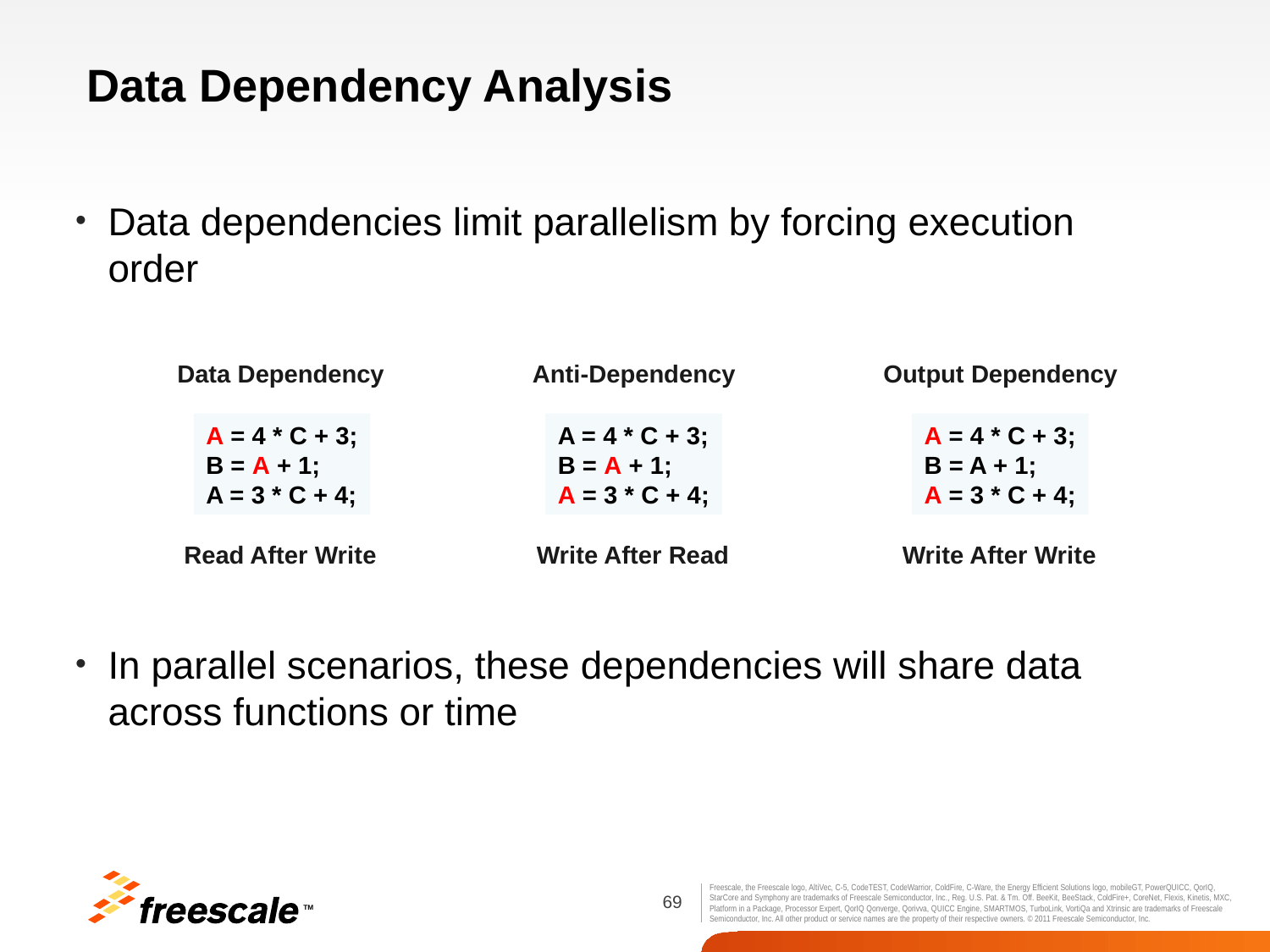

# Data Dependency Analysis
Data dependencies limit parallelism by forcing execution order
In parallel scenarios, these dependencies will share data across functions or time
Data Dependency
A = 4 * C + 3;
B = A + 1;
A = 3 * C + 4;
Read After Write
Anti-Dependency
A = 4 * C + 3;
B = A + 1;
A = 3 * C + 4;
Write After Read
Output Dependency
A = 4 * C + 3;
B = A + 1;
A = 3 * C + 4;
Write After Write